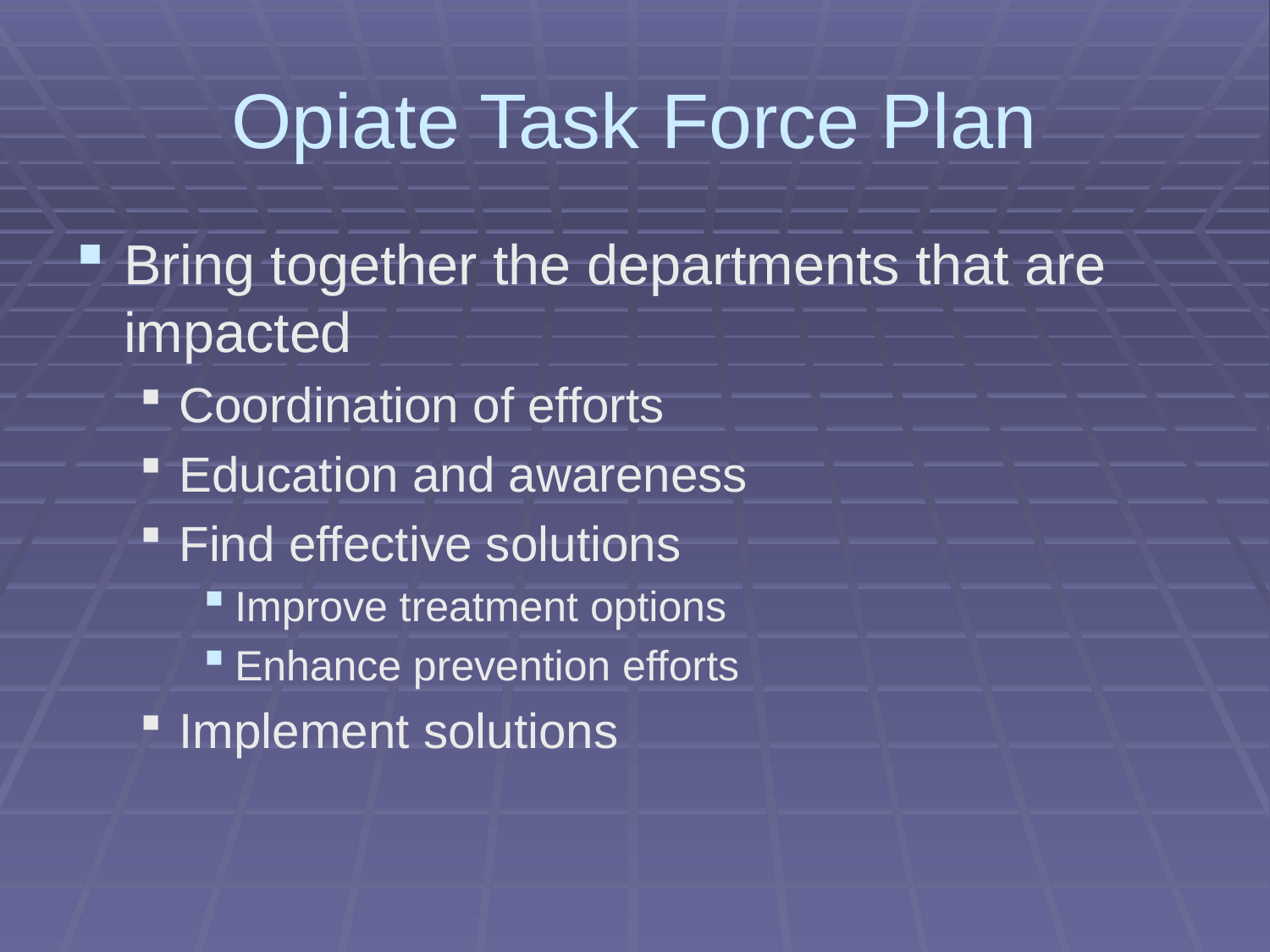

# Opiate Task Force Plan
Bring together the departments that are impacted
Coordination of efforts
Education and awareness
Find effective solutions
Improve treatment options
Enhance prevention efforts
Implement solutions